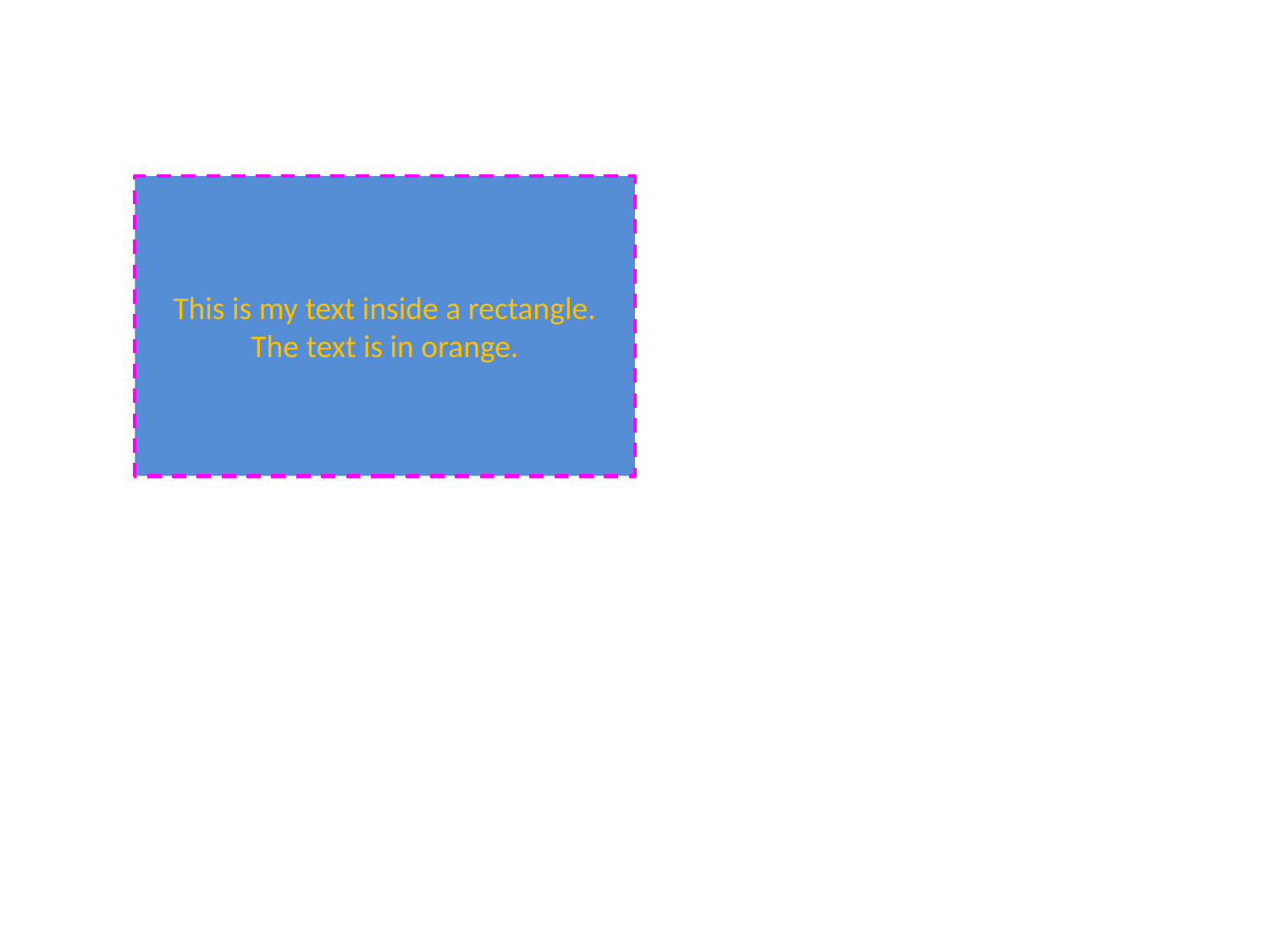

This is my text inside a rectangle. The text is in orange.